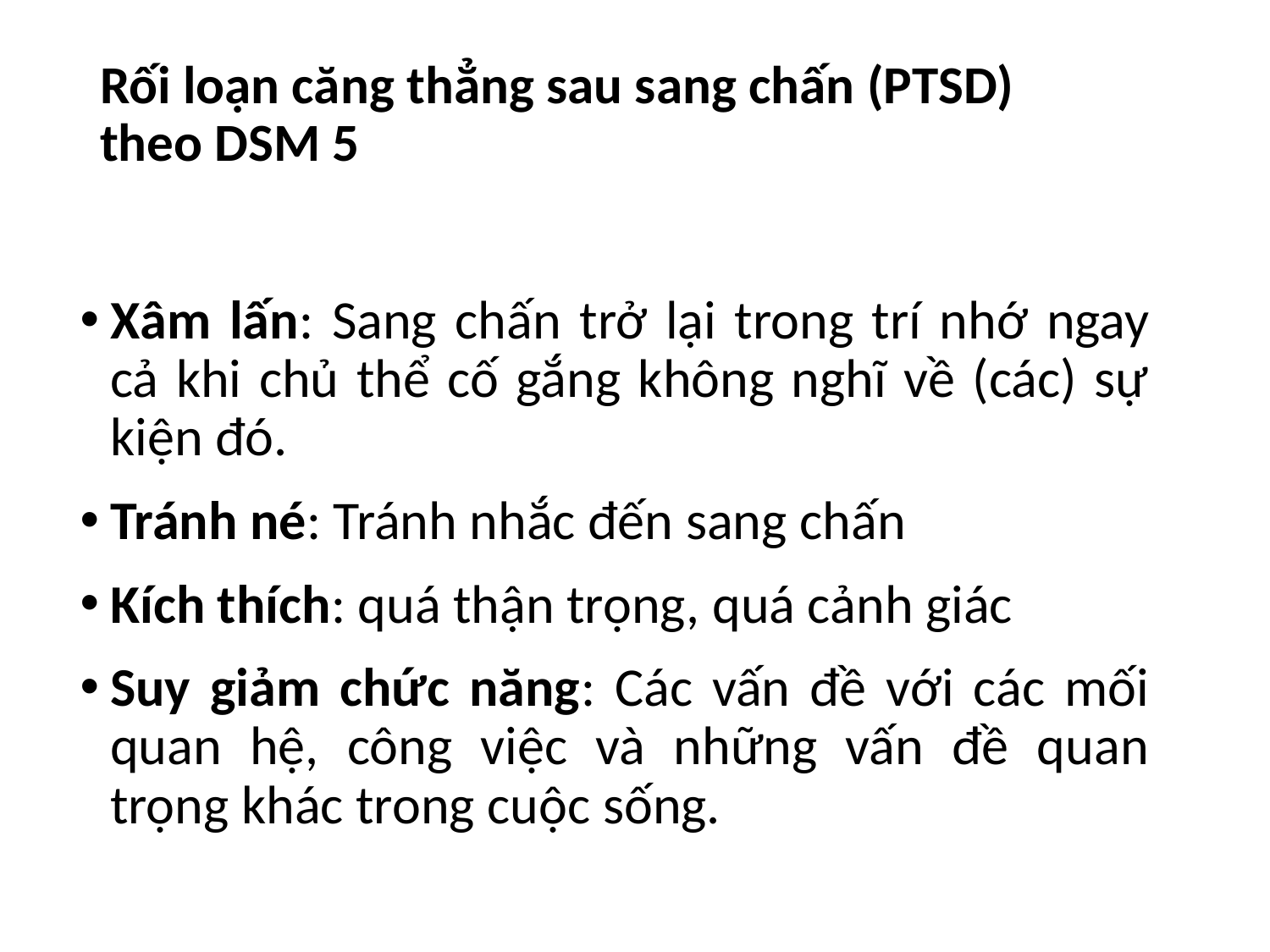

# Rối loạn căng thẳng sau sang chấn (PTSD) theo DSM 5
Xâm lấn: Sang chấn trở lại trong trí nhớ ngay cả khi chủ thể cố gắng không nghĩ về (các) sự kiện đó.
Tránh né: Tránh nhắc đến sang chấn
Kích thích: quá thận trọng, quá cảnh giác
Suy giảm chức năng: Các vấn đề với các mối quan hệ, công việc và những vấn đề quan trọng khác trong cuộc sống.